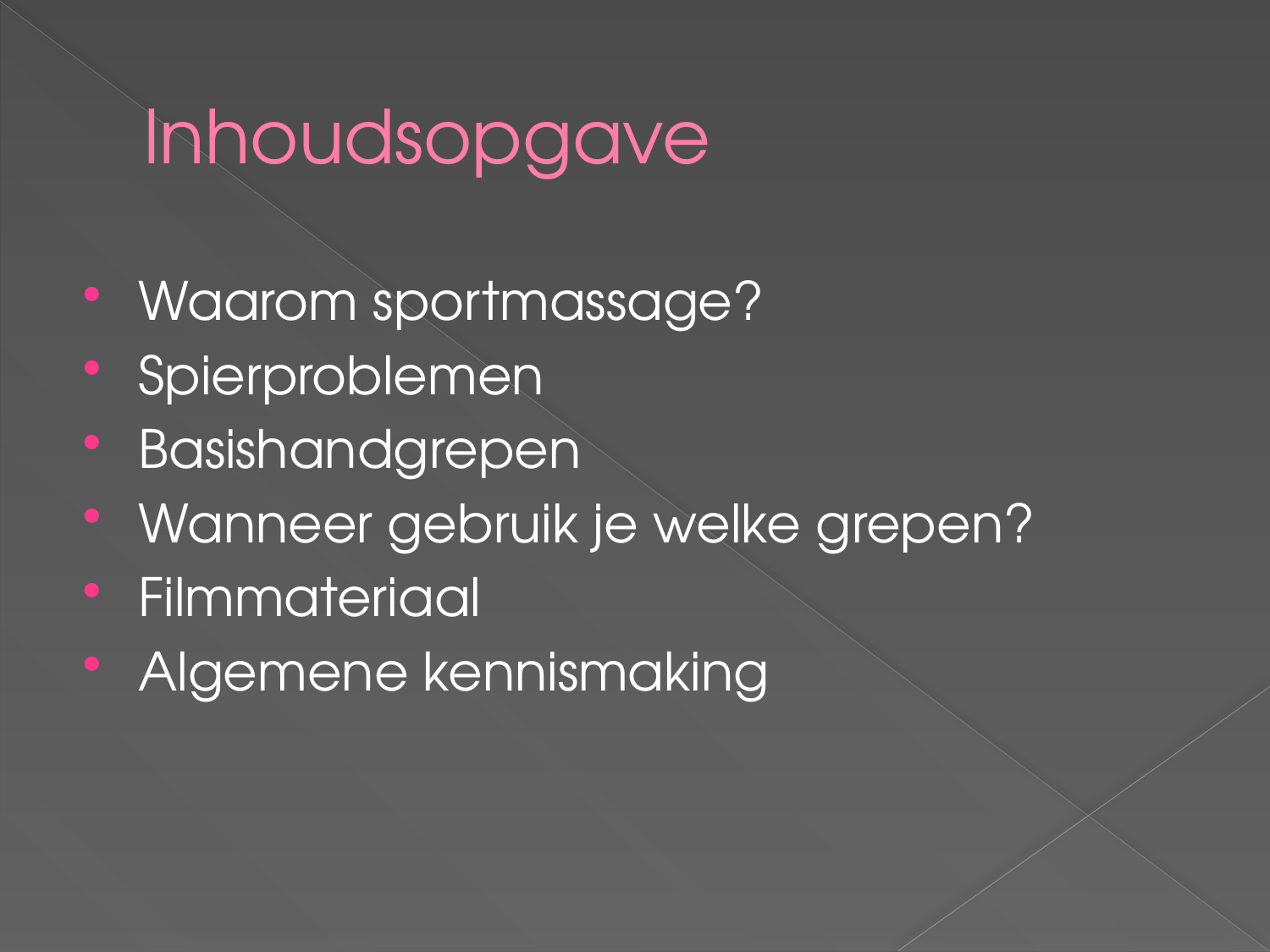

# Inhoudsopgave
Waarom sportmassage?
Spierproblemen
Basishandgrepen
Wanneer gebruik je welke grepen?
Filmmateriaal
Algemene kennismaking